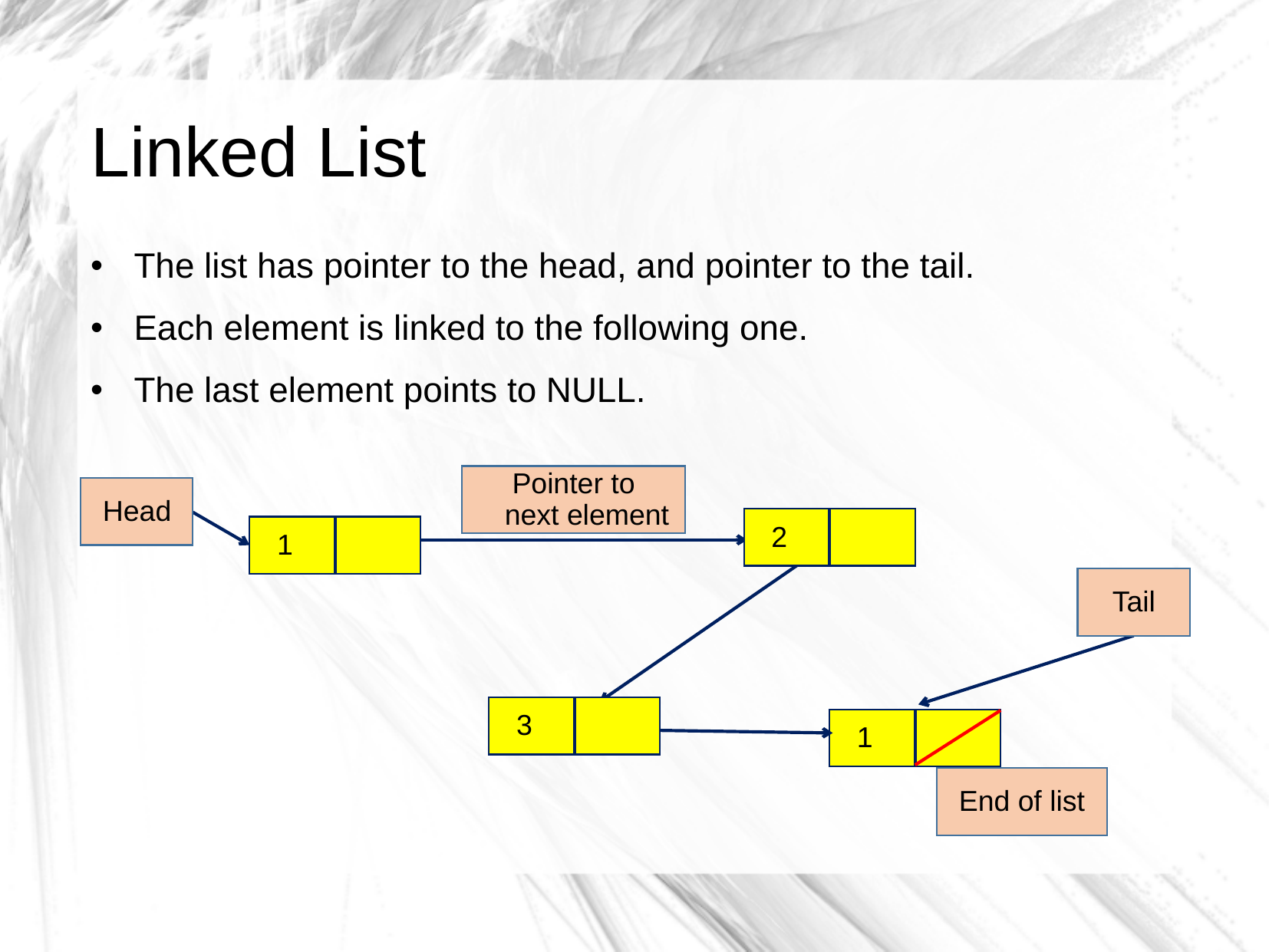

# Linked List
The list has pointer to the head, and pointer to the tail.
Each element is linked to the following one.
The last element points to NULL.

Pointer to
next element
Head
  2
  1
Tail
  3
  1
End of list